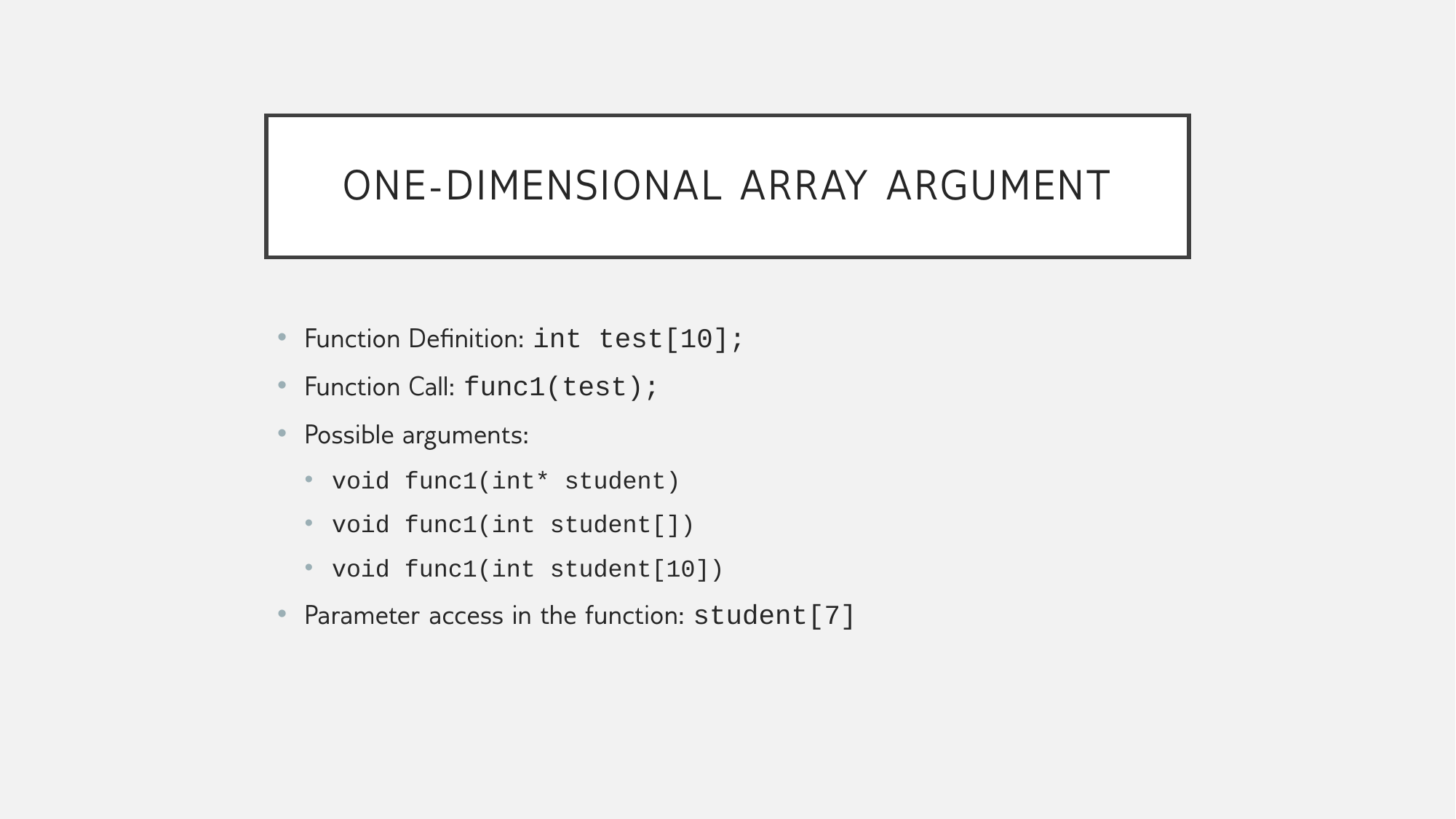

# One-Dimensional Array Argument
Function Definition: int test[10];
Function Call: func1(test);
Possible arguments:
void func1(int* student)
void func1(int student[])
void func1(int student[10])
Parameter access in the function: student[7]